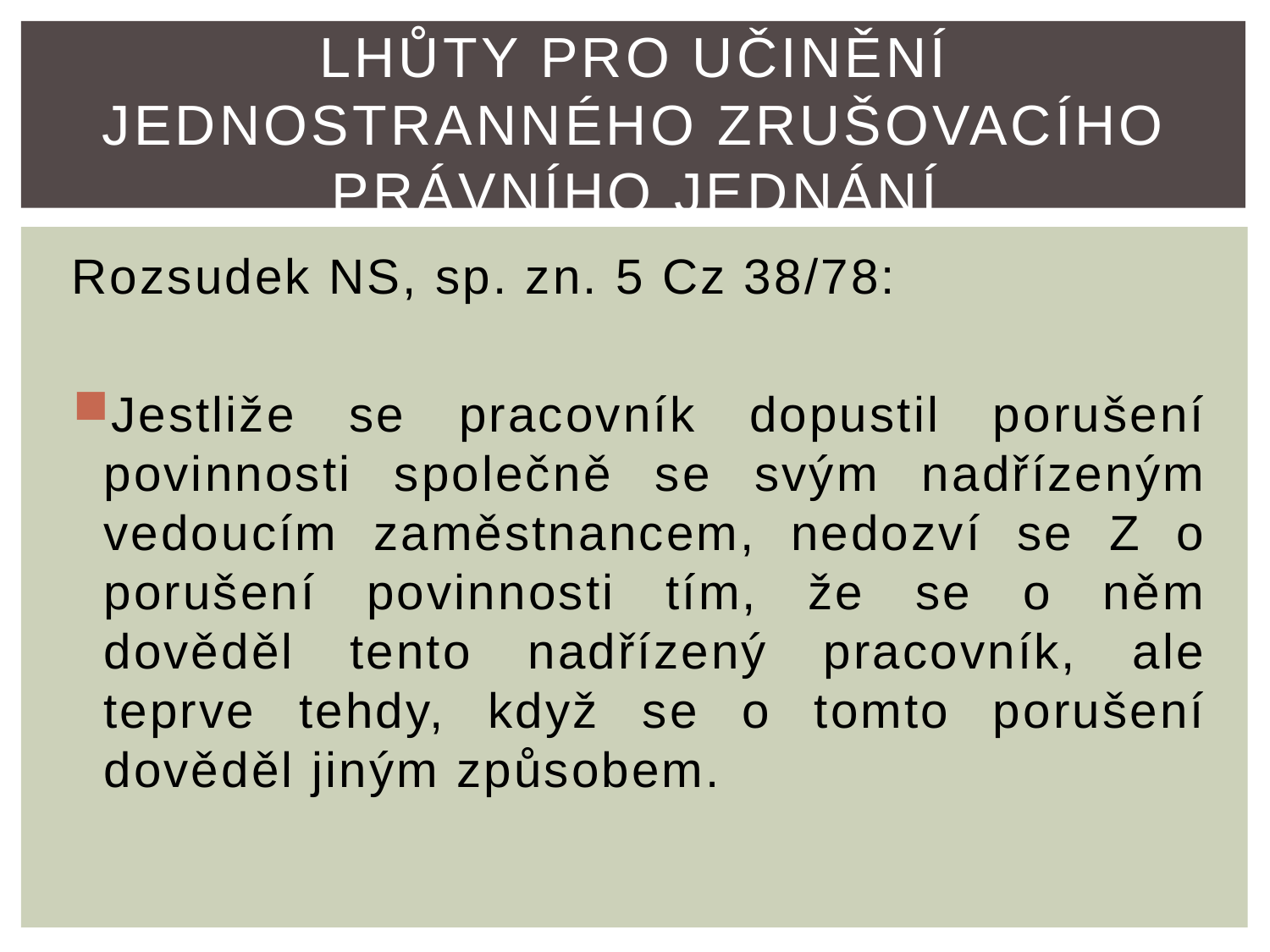

# Lhůty pro učinění jednostranného zrušovacího právního jednání
Rozsudek NS, sp. zn. 5 Cz 38/78:

Jestliže se pracovník dopustil porušení povinnosti společně se svým nadřízeným vedoucím zaměstnancem, nedozví se Z o porušení povinnosti tím, že se o něm dověděl tento nadřízený pracovník, ale teprve tehdy, když se o tomto porušení dověděl jiným způsobem.